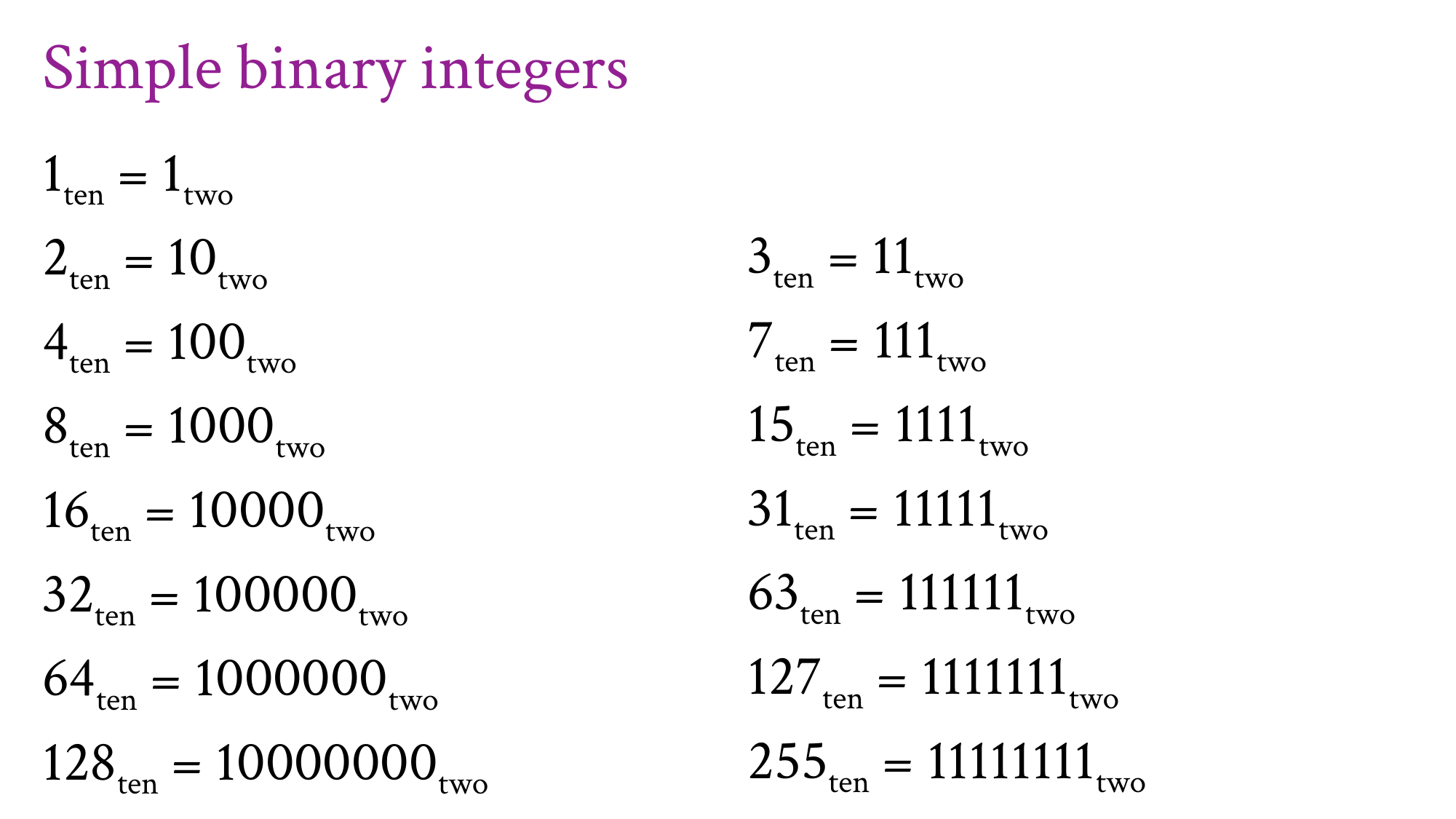

# Simple binary integers
1ten = 1two
2ten = 10two
4ten = 100two
8ten = 1000two
16ten = 10000two
32ten = 100000two
64ten = 1000000two
128ten = 10000000two

3ten = 11two
7ten = 111two
15ten = 1111two
31ten = 11111two
63ten = 111111two
127ten = 1111111two
255ten = 11111111two